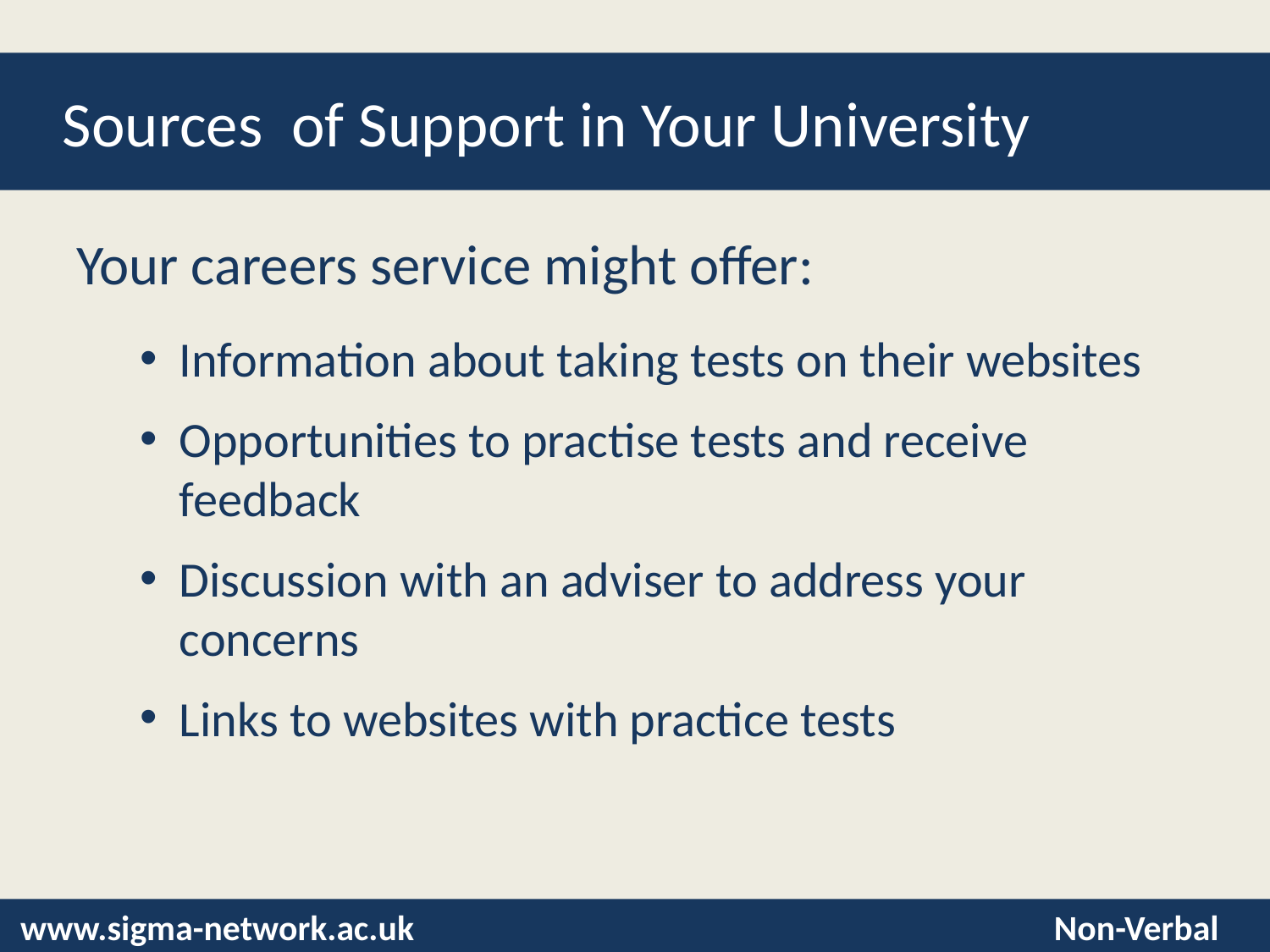

# Sources  of Support in Your University
Your careers service might offer:
Information about taking tests on their websites
Opportunities to practise tests and receive feedback
Discussion with an adviser to address your concerns
Links to websites with practice tests